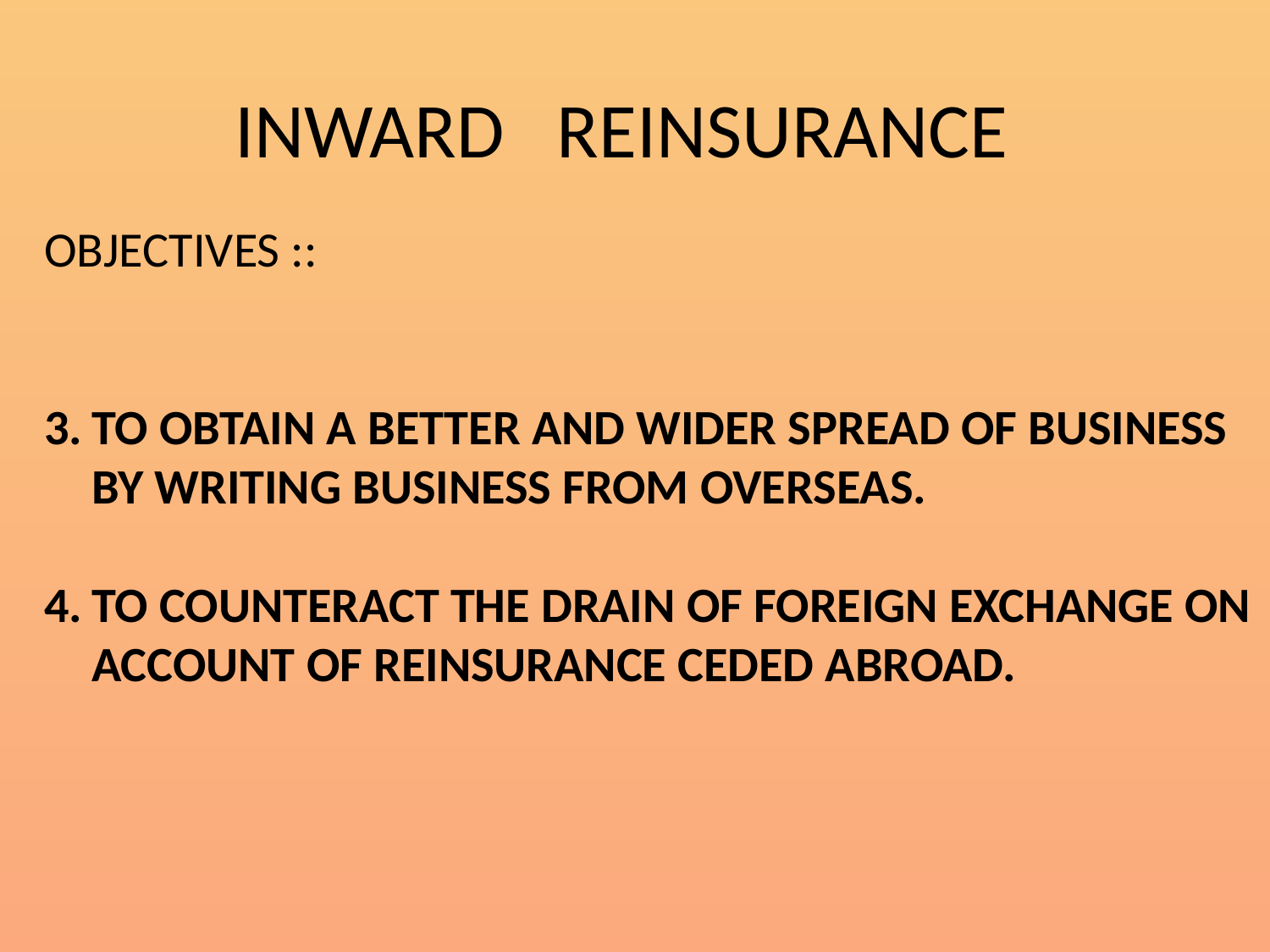

INWARD   REINSURANCE
OBJECTIVES ::

TO OBTAIN A BETTER AND WIDER SPREAD OF BUSINESS  BY WRITING BUSINESS FROM OVERSEAS.

TO COUNTERACT THE DRAIN OF FOREIGN EXCHANGE ON ACCOUNT OF REINSURANCE CEDED ABROAD.